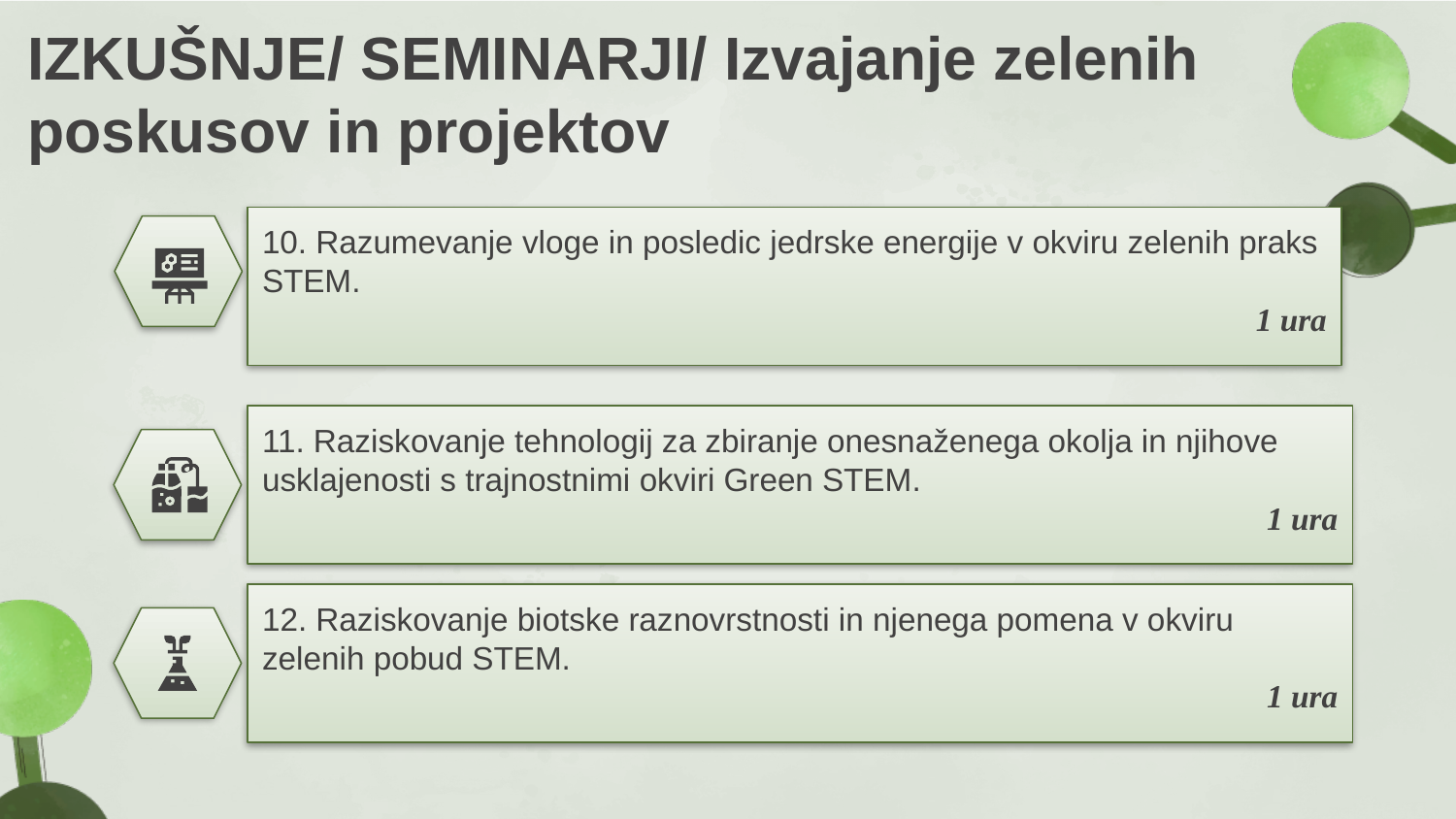

# IZKUŠNJE/ SEMINARJI/ Izvajanje zelenih poskusov in projektov
10. Razumevanje vloge in posledic jedrske energije v okviru zelenih praks STEM.
1 ura

11. Raziskovanje tehnologij za zbiranje onesnaženega okolja in njihove usklajenosti s trajnostnimi okviri Green STEM.
1 ura

12. Raziskovanje biotske raznovrstnosti in njenega pomena v okviru zelenih pobud STEM.
1 ura